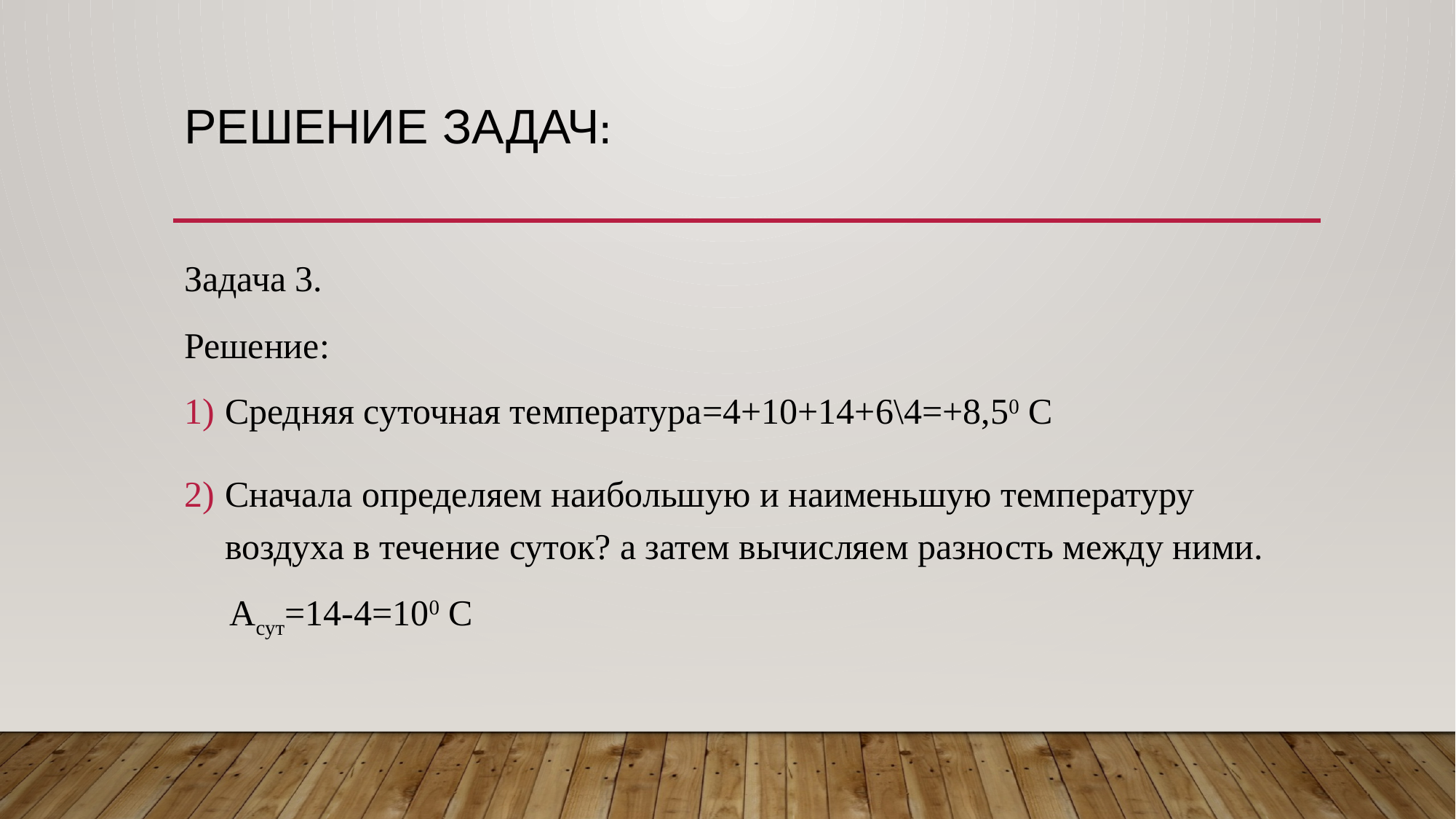

# Решение задач:
Задача 3.
Решение:
Средняя суточная температура=4+10+14+6\4=+8,50 С
Сначала определяем наибольшую и наименьшую температуру воздуха в течение суток? а затем вычисляем разность между ними.
     Асут=14-4=100 С